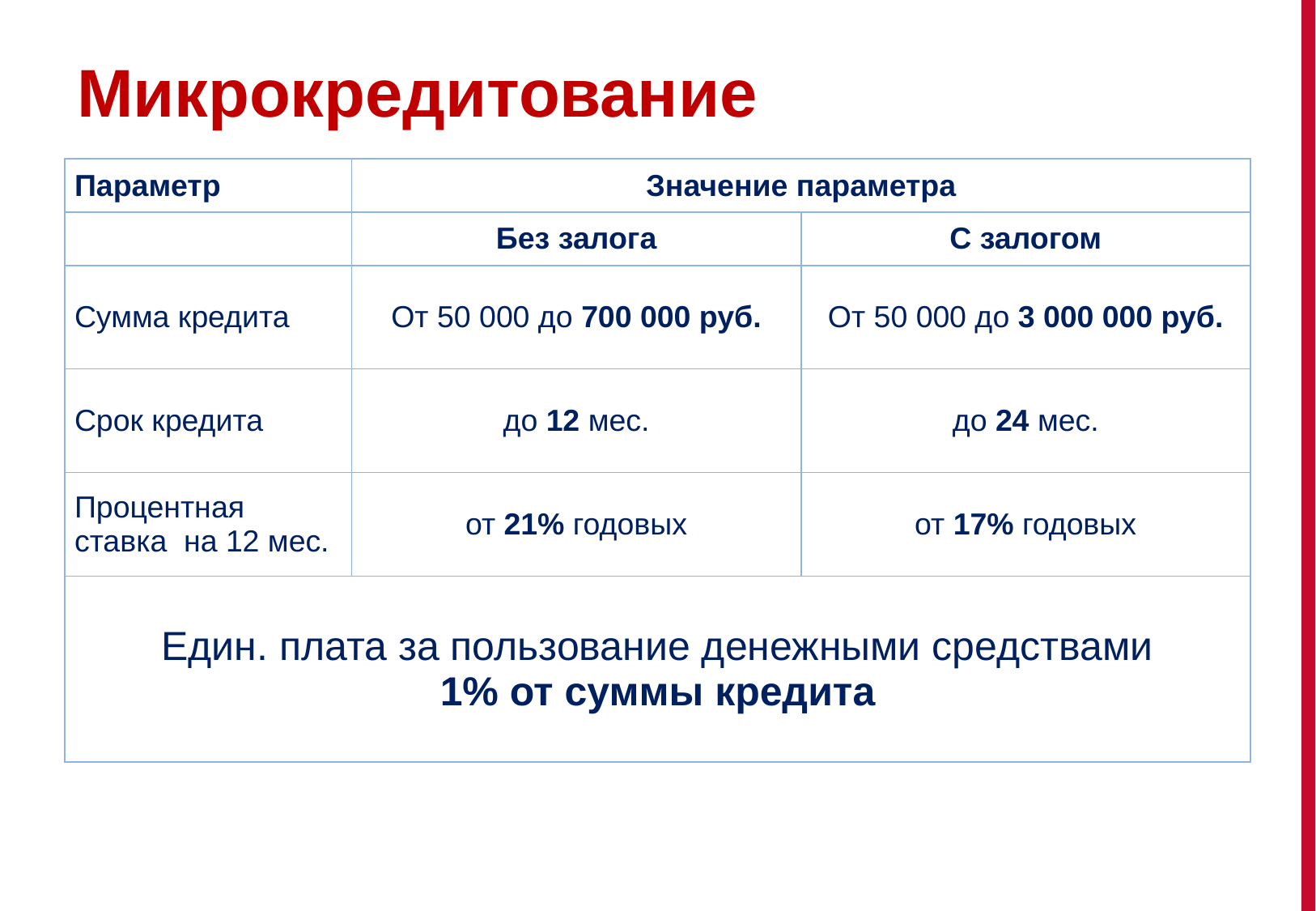

Микрокредитование
| Параметр | Значение параметра |  |
| --- | --- | --- |
|  | Без залога | С залогом |
| Сумма кредита | От 50 000 до 700 000 руб. | От 50 000 до 3 000 000 руб. |
| Срок кредита | до 12 мес. | до 24 мес. |
| Процентная ставка на 12 мес. | от 21% годовых | от 17% годовых |
| Един. плата за пользование денежными средствами 1% от суммы кредита |  |  |